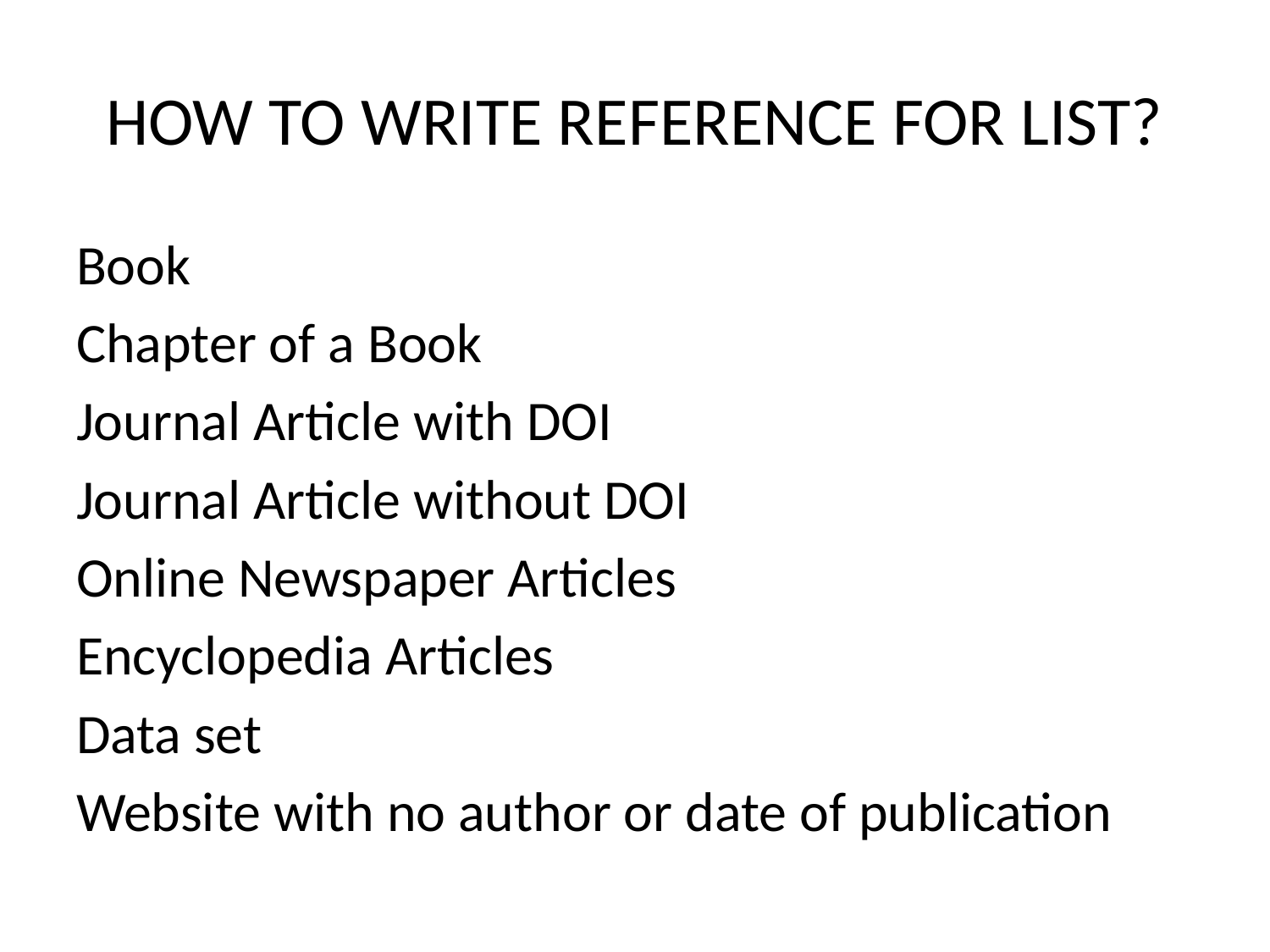

# HOW TO WRITE REFERENCE FOR LIST?
Book
Chapter of a Book
Journal Article with DOI
Journal Article without DOI
Online Newspaper Articles
Encyclopedia Articles
Data set
Website with no author or date of publication